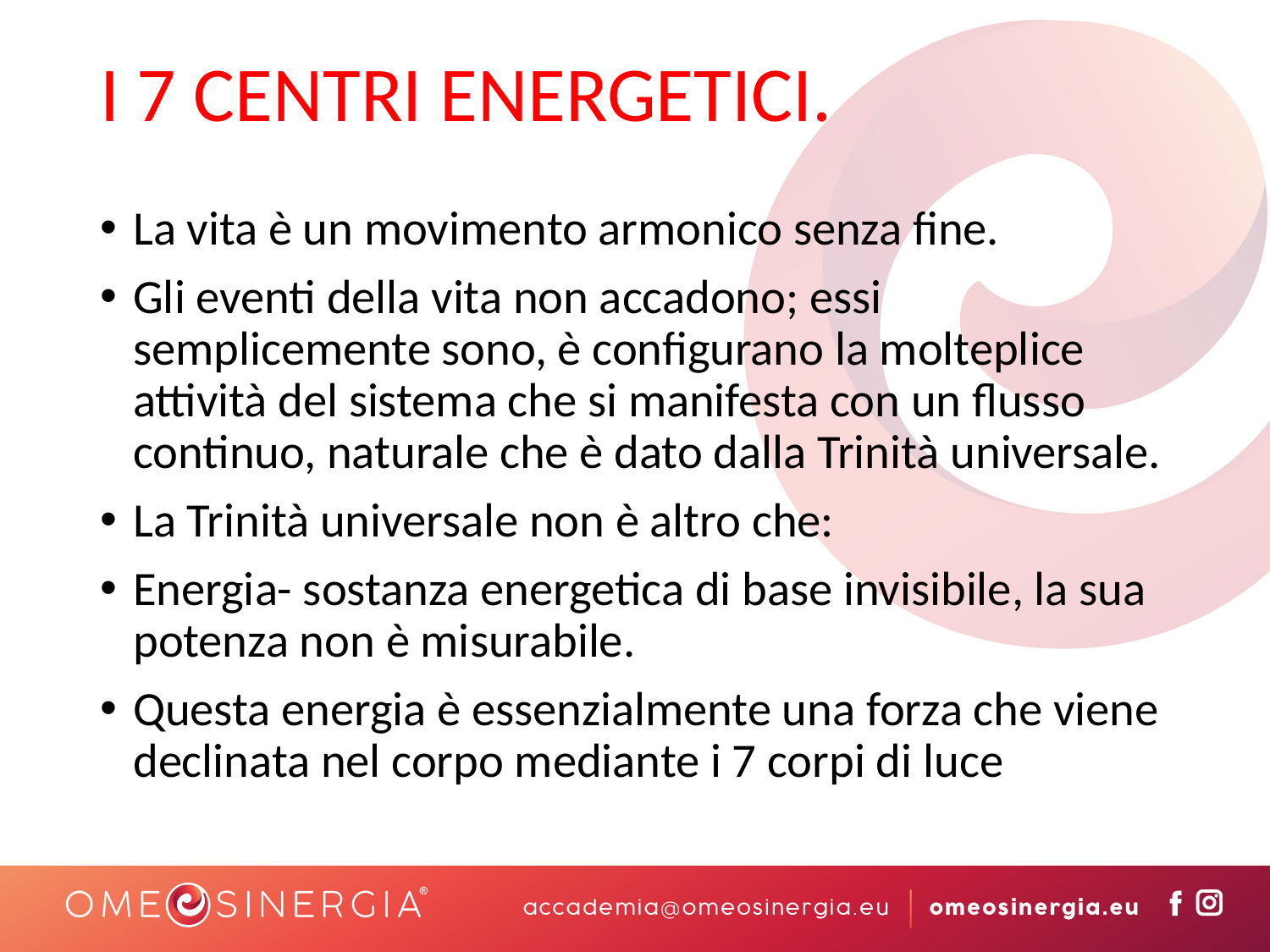

# I 7 CENTRI ENERGETICI.
La vita è un movimento armonico senza fine.
Gli eventi della vita non accadono; essi semplicemente sono, è configurano la molteplice attività del sistema che si manifesta con un flusso continuo, naturale che è dato dalla Trinità universale.
La Trinità universale non è altro che:
Energia- sostanza energetica di base invisibile, la sua potenza non è misurabile.
Questa energia è essenzialmente una forza che viene declinata nel corpo mediante i 7 corpi di luce